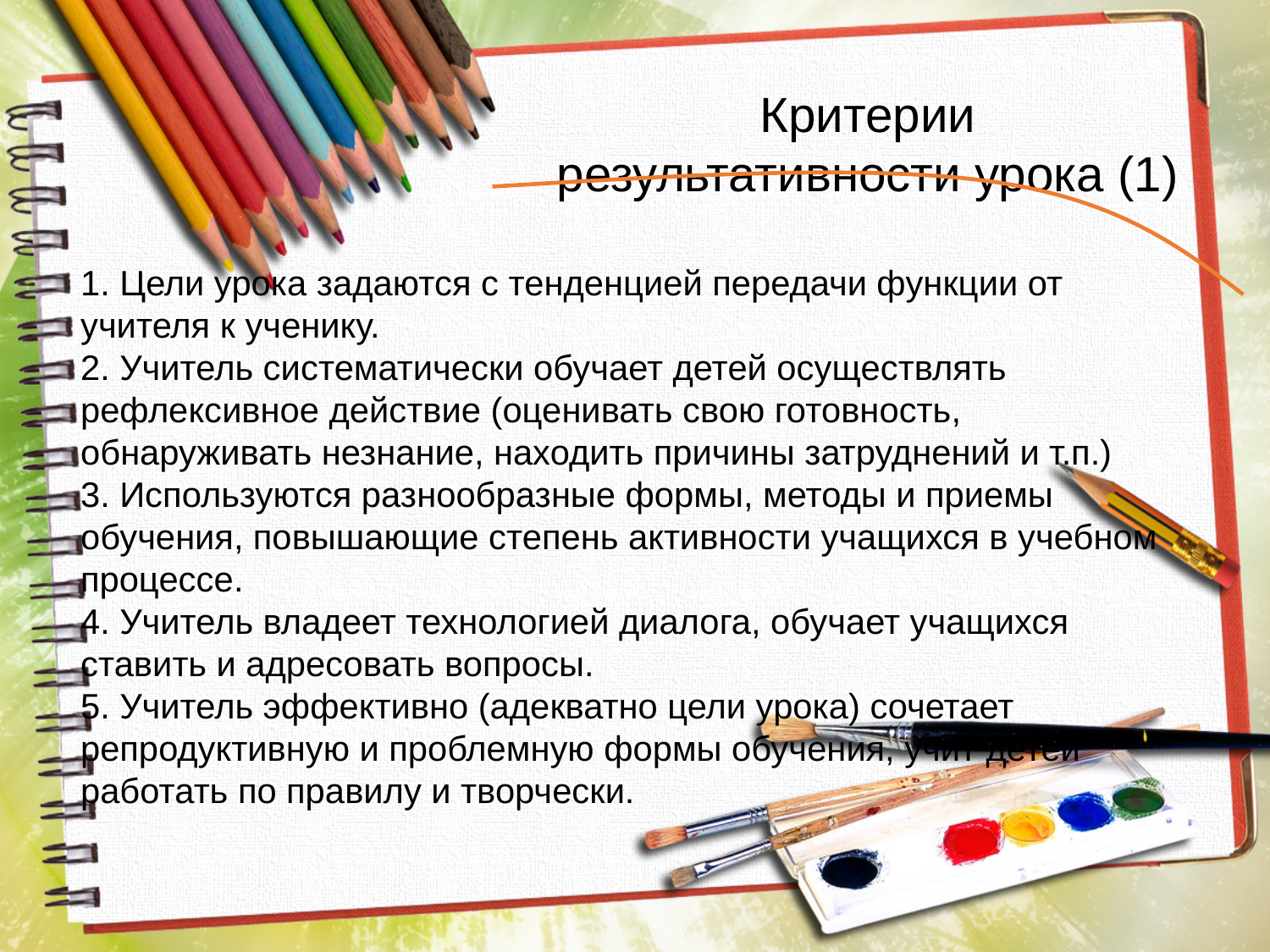

Критерии результативности урока (1)

1. Цели урока задаются с тенденцией передачи функции от учителя к ученику.
2. Учитель систематически обучает детей осуществлять рефлексивное действие (оценивать свою готовность, обнаруживать незнание, находить причины затруднений и т.п.)
3. Используются разнообразные формы, методы и приемы обучения, повышающие степень активности учащихся в учебном процессе.
4. Учитель владеет технологией диалога, обучает учащихся ставить и адресовать вопросы.
5. Учитель эффективно (адекватно цели урока) сочетает репродуктивную и проблемную формы обучения, учит детей работать по правилу и творчески.